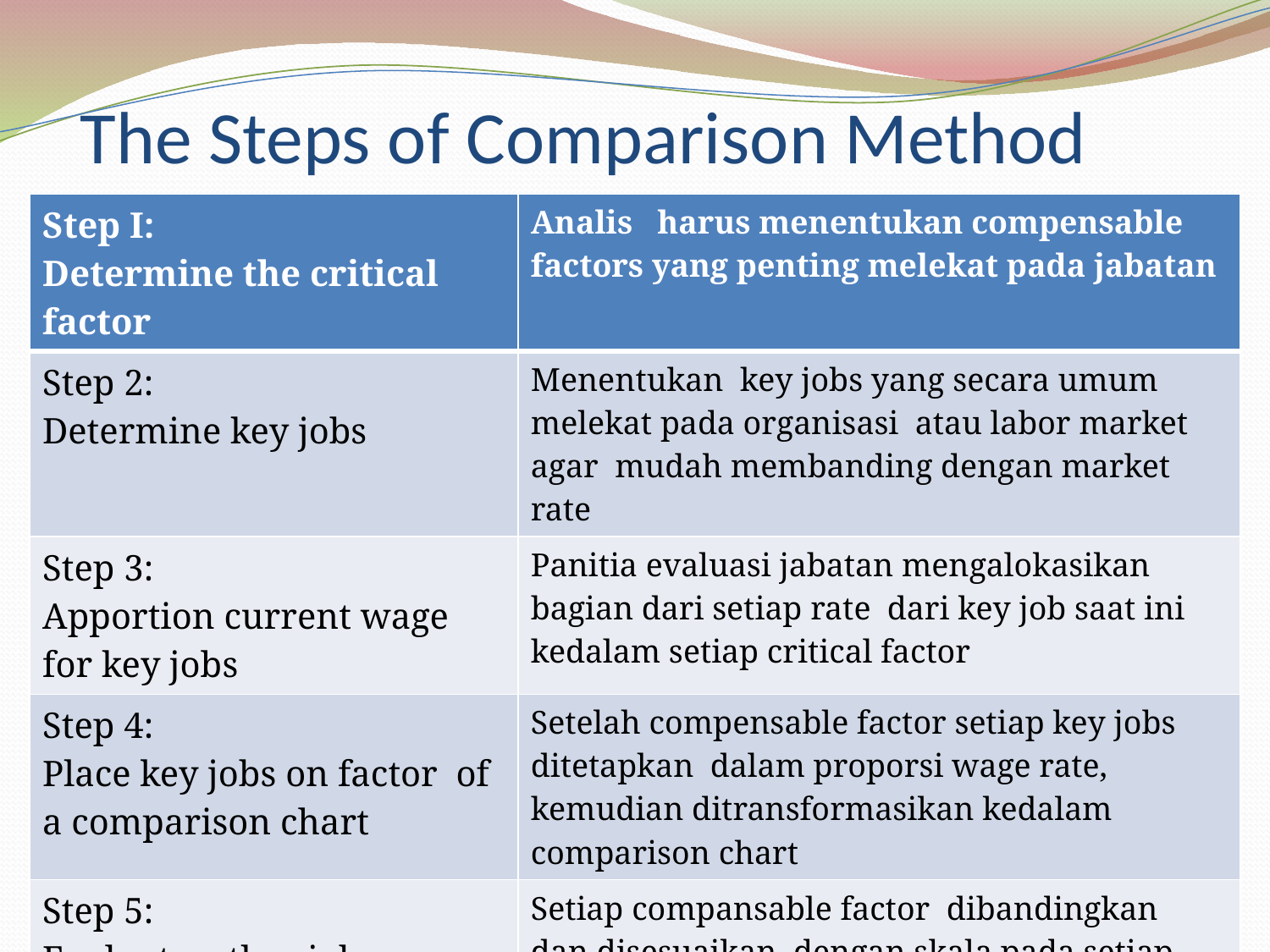

# The Steps of Comparison Method
| Step I: Determine the critical factor | Analis harus menentukan compensable factors yang penting melekat pada jabatan |
| --- | --- |
| Step 2: Determine key jobs | Menentukan key jobs yang secara umum melekat pada organisasi atau labor market agar mudah membanding dengan market rate |
| Step 3: Apportion current wage for key jobs | Panitia evaluasi jabatan mengalokasikan bagian dari setiap rate dari key job saat ini kedalam setiap critical factor |
| Step 4: Place key jobs on factor of a comparison chart | Setelah compensable factor setiap key jobs ditetapkan dalam proporsi wage rate, kemudian ditransformasikan kedalam comparison chart |
| Step 5: Evaluate other jobs | Setiap compansable factor dibandingkan dan disesuaikan dengan skala pada setiap kolom |